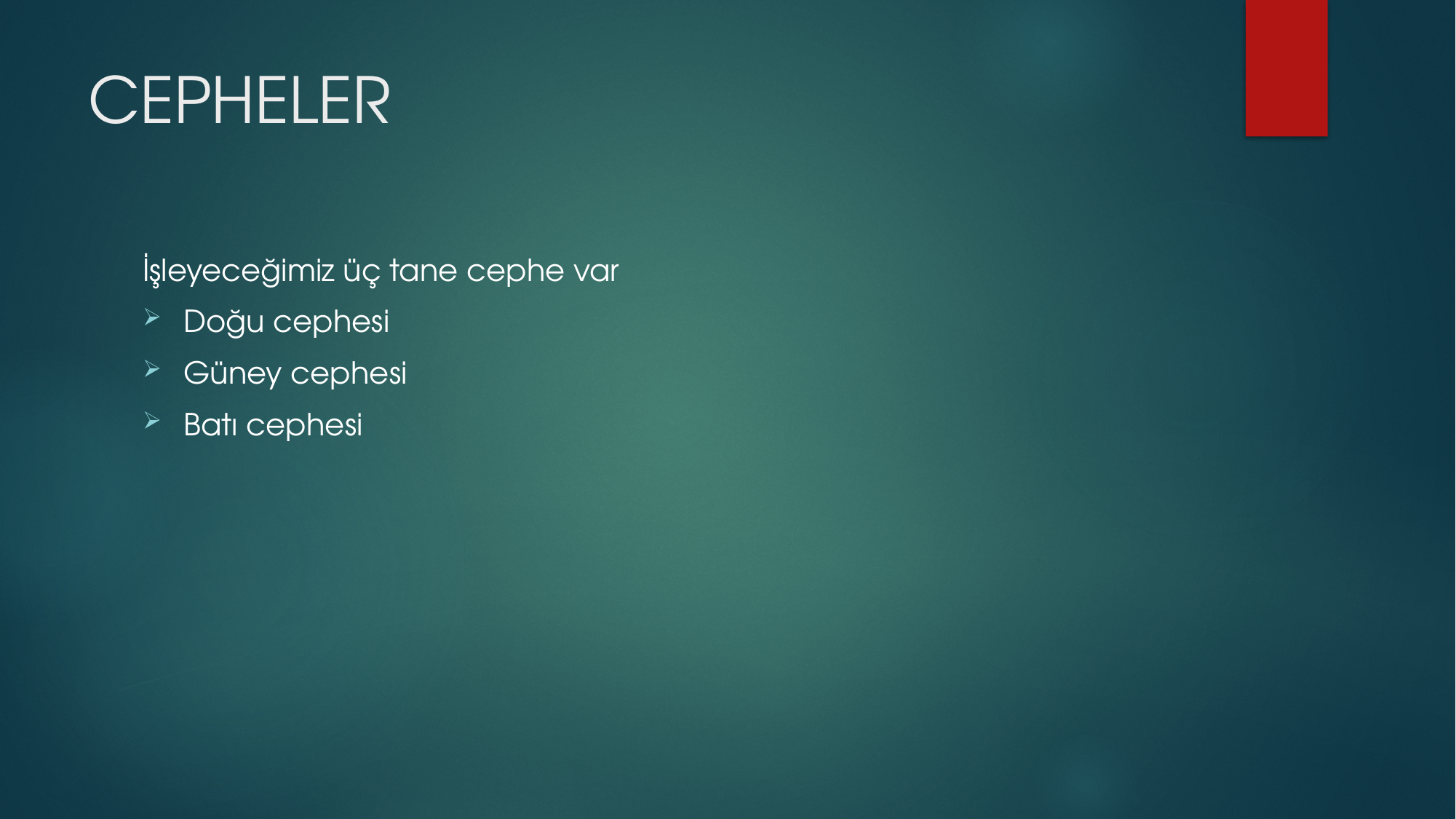

# CEPHELER
İşleyeceğimiz üç tane cephe var
Doğu cephesi
Güney cephesi
Batı cephesi